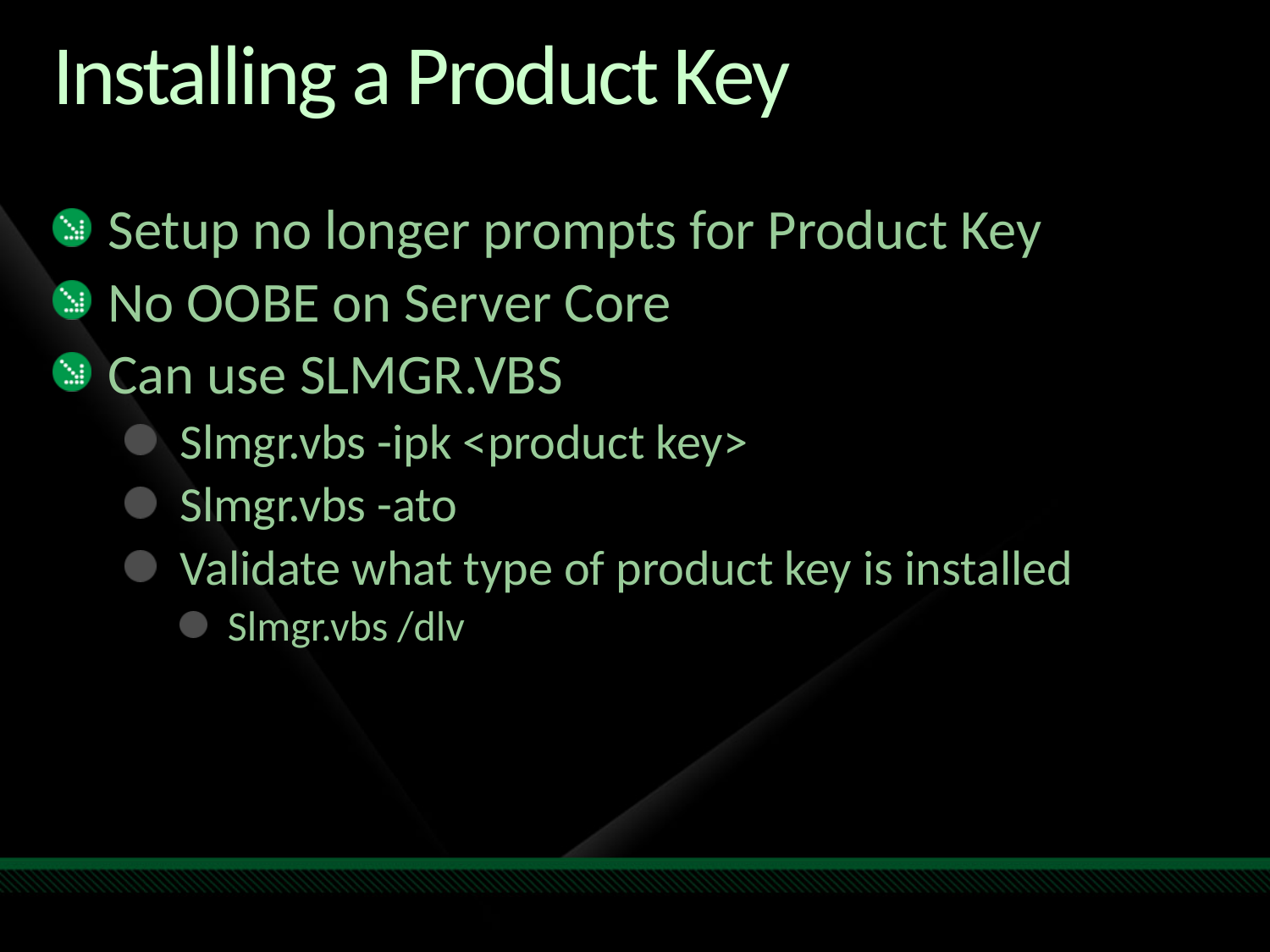

# Installing a Product Key
Setup no longer prompts for Product Key
No OOBE on Server Core
Can use SLMGR.VBS
Slmgr.vbs -ipk <product key>
Slmgr.vbs -ato
Validate what type of product key is installed
Slmgr.vbs /dlv